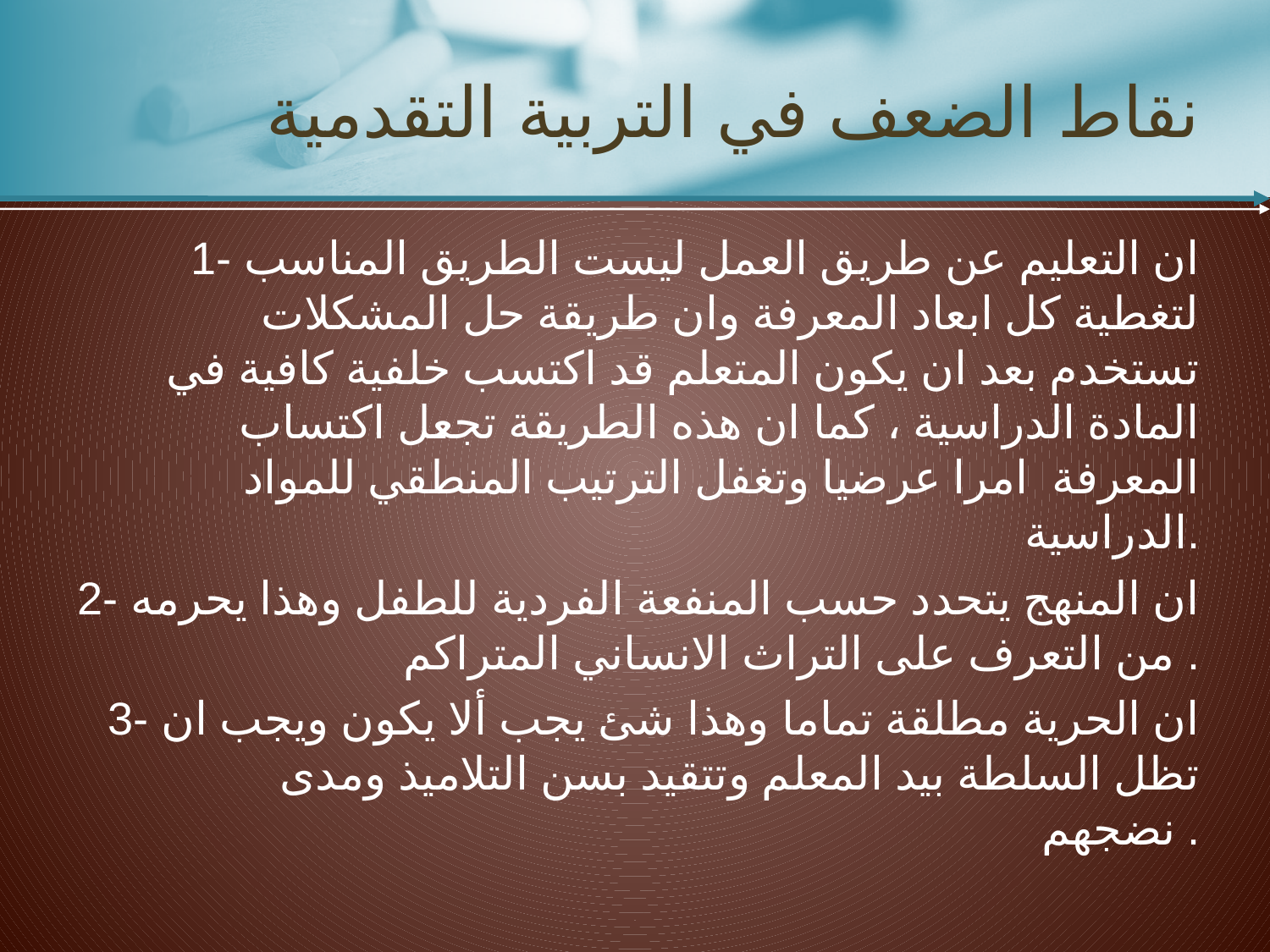

# نقاط الضعف في التربية التقدمية
1- ان التعليم عن طريق العمل ليست الطريق المناسب لتغطية كل ابعاد المعرفة وان طريقة حل المشكلات تستخدم بعد ان يكون المتعلم قد اكتسب خلفية كافية في المادة الدراسية ، كما ان هذه الطريقة تجعل اكتساب المعرفة  امرا عرضيا وتغفل الترتيب المنطقي للمواد الدراسية.
2- ان المنهج يتحدد حسب المنفعة الفردية للطفل وهذا يحرمه من التعرف على التراث الانساني المتراكم .
3- ان الحرية مطلقة تماما وهذا شئ يجب ألا يكون ويجب ان تظل السلطة بيد المعلم وتتقيد بسن التلاميذ ومدى نضجهم .